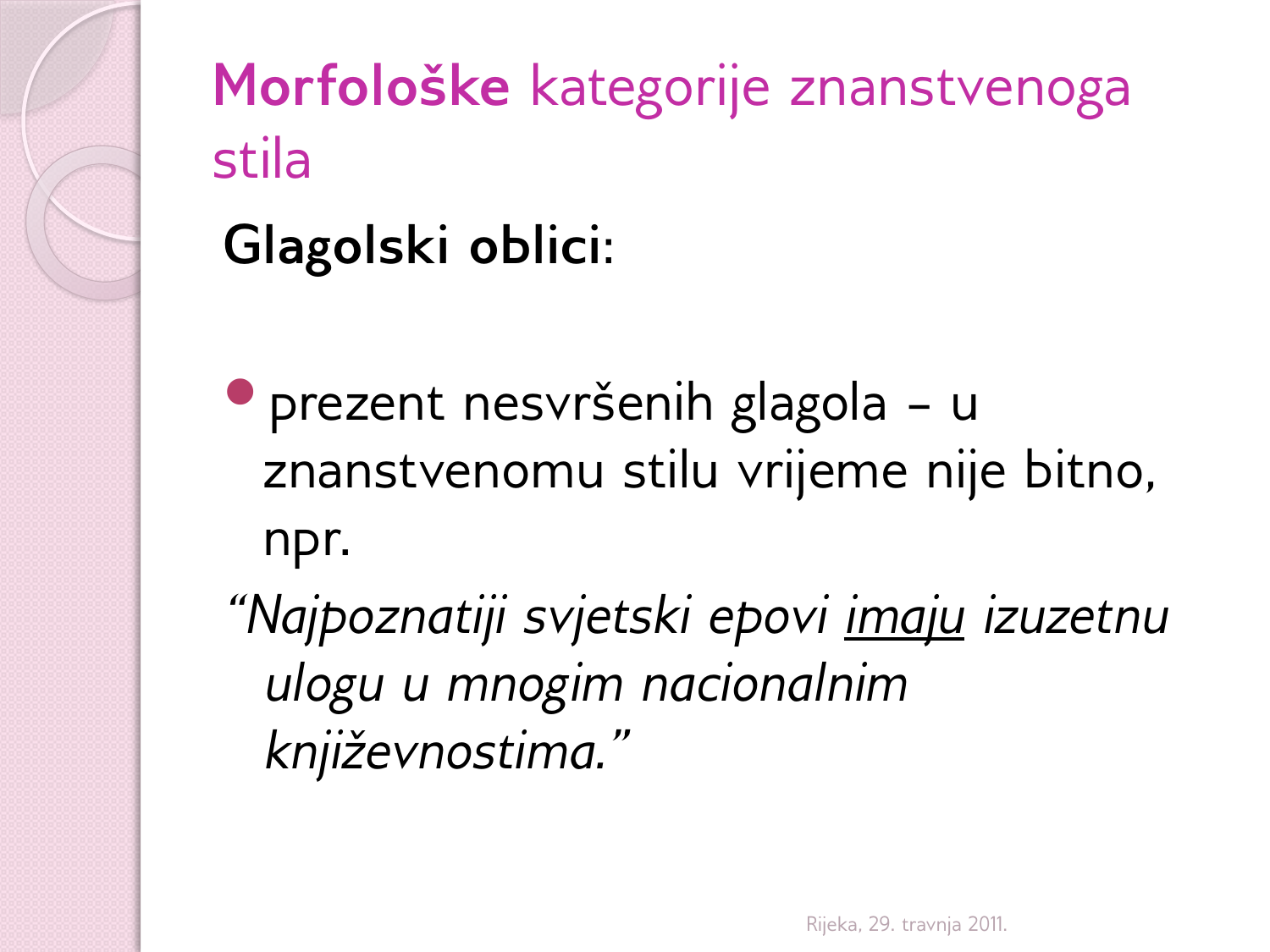

# Morfološke kategorije znanstvenoga stila
Glagolski oblici:

prezent nesvršenih glagola – u znanstvenomu stilu vrijeme nije bitno, npr.
“Najpoznatiji svjetski epovi imaju izuzetnu ulogu u mnogim nacionalnim književnostima.”

Rijeka, 29. travnja 2011.